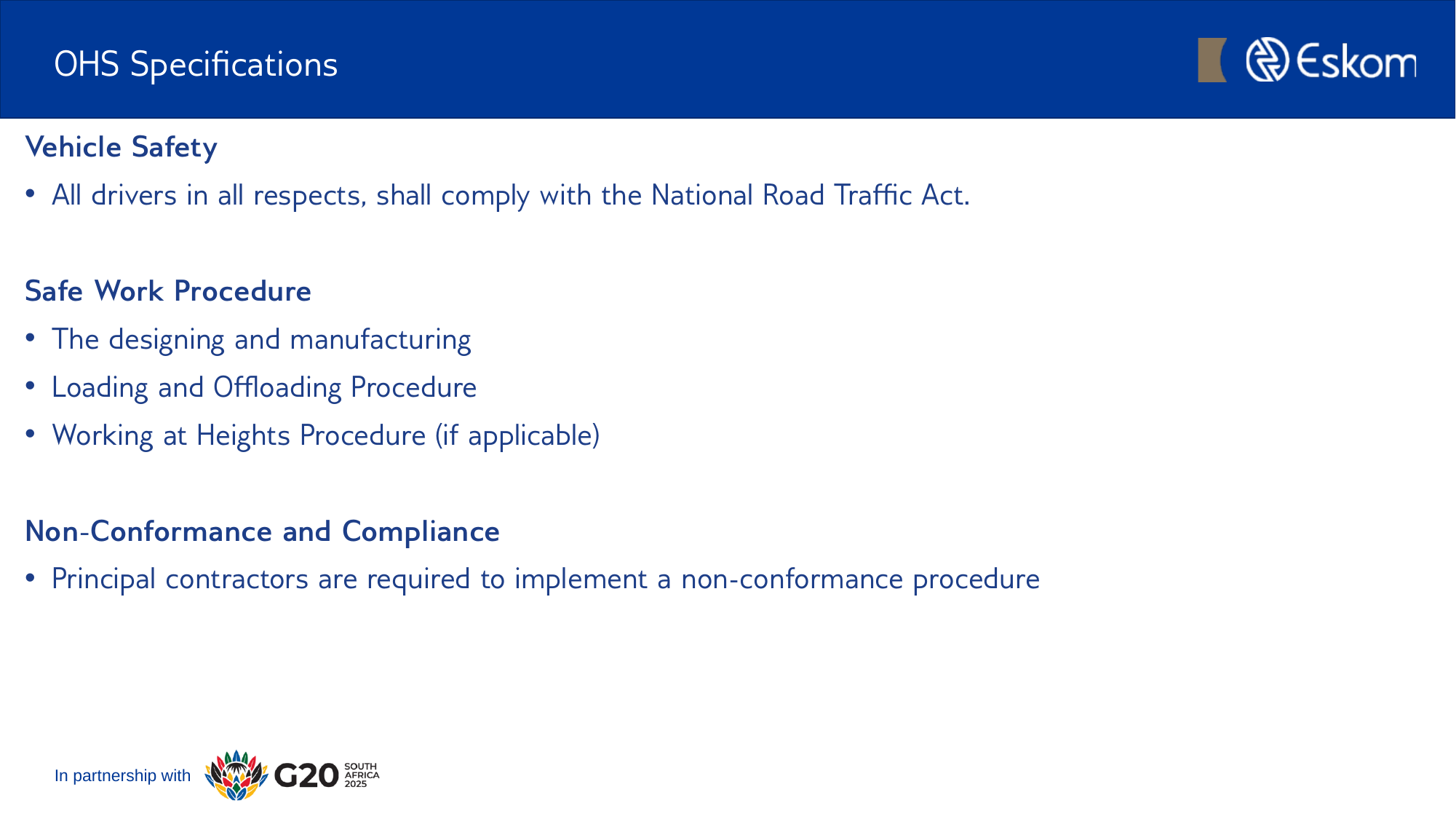

# OHS Specifications
Vehicle Safety
All drivers in all respects, shall comply with the National Road Traffic Act.

Safe Work Procedure
The designing and manufacturing
Loading and Offloading Procedure
Working at Heights Procedure (if applicable)

Non-Conformance and Compliance
Principal contractors are required to implement a non-conformance procedure